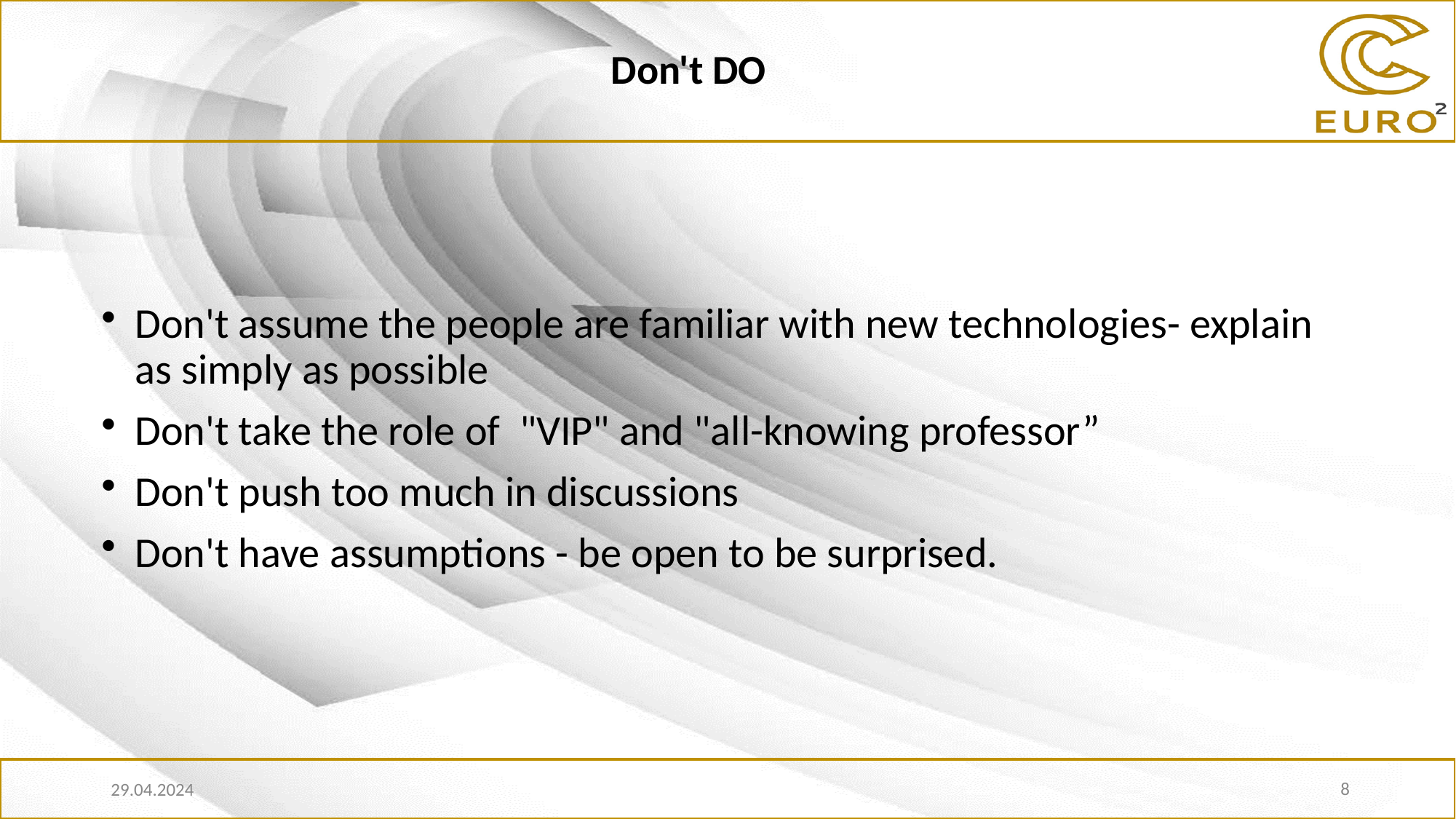

# Don't DO

Don't assume the people are familiar with new technologies- explain as simply as possible
Don't take the role of  "VIP" and "all-knowing professor”
Don't push too much in discussions
Don't have assumptions - be open to be surprised.
8
29.04.2024